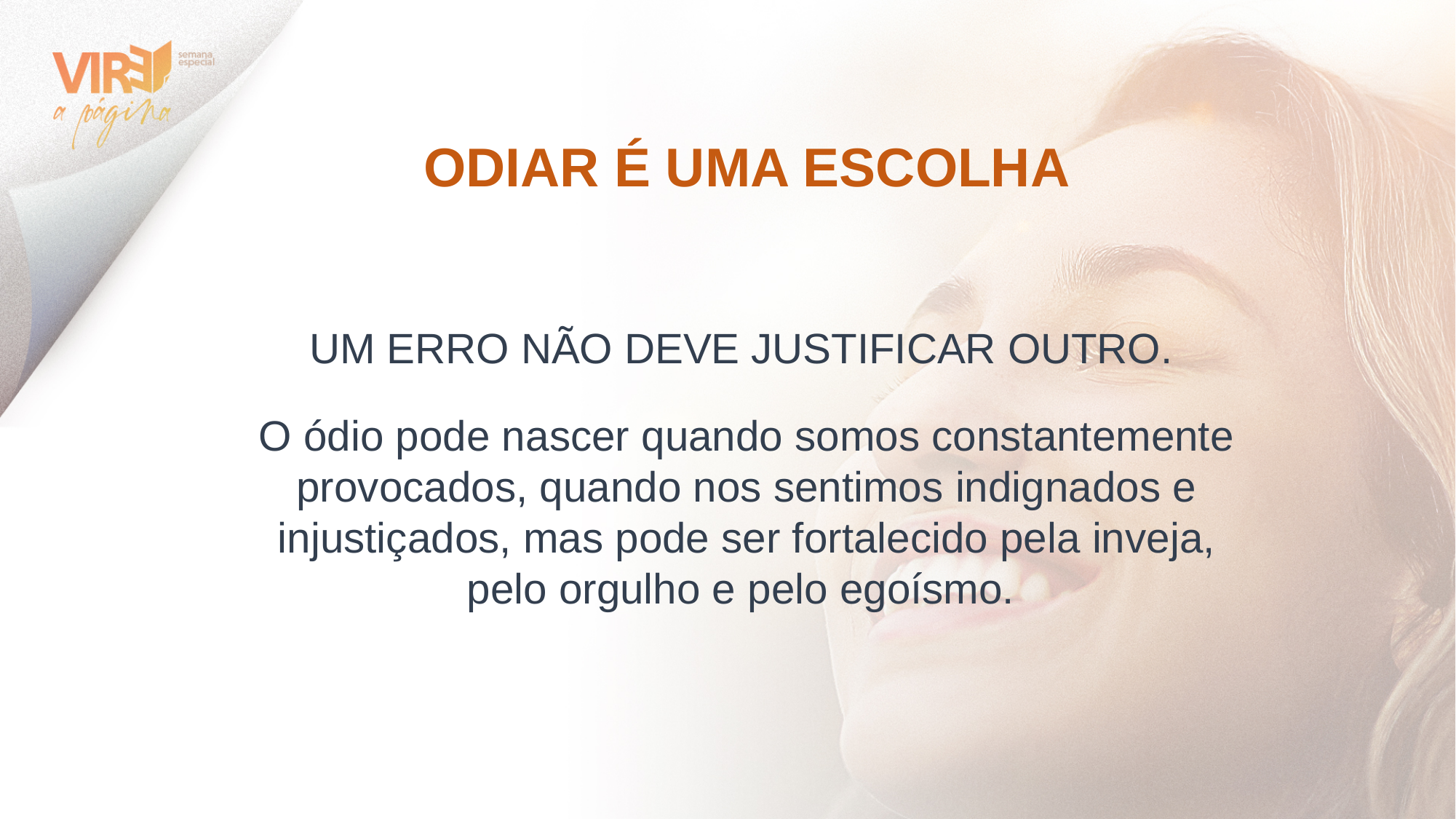

ODIAR É UMA ESCOLHA

UM ERRO NÃO DEVE JUSTIFICAR OUTRO.
O ódio pode nascer quando somos constantemente provocados, quando nos sentimos indignados e injustiçados, mas pode ser fortalecido pela inveja, pelo orgulho e pelo egoísmo.